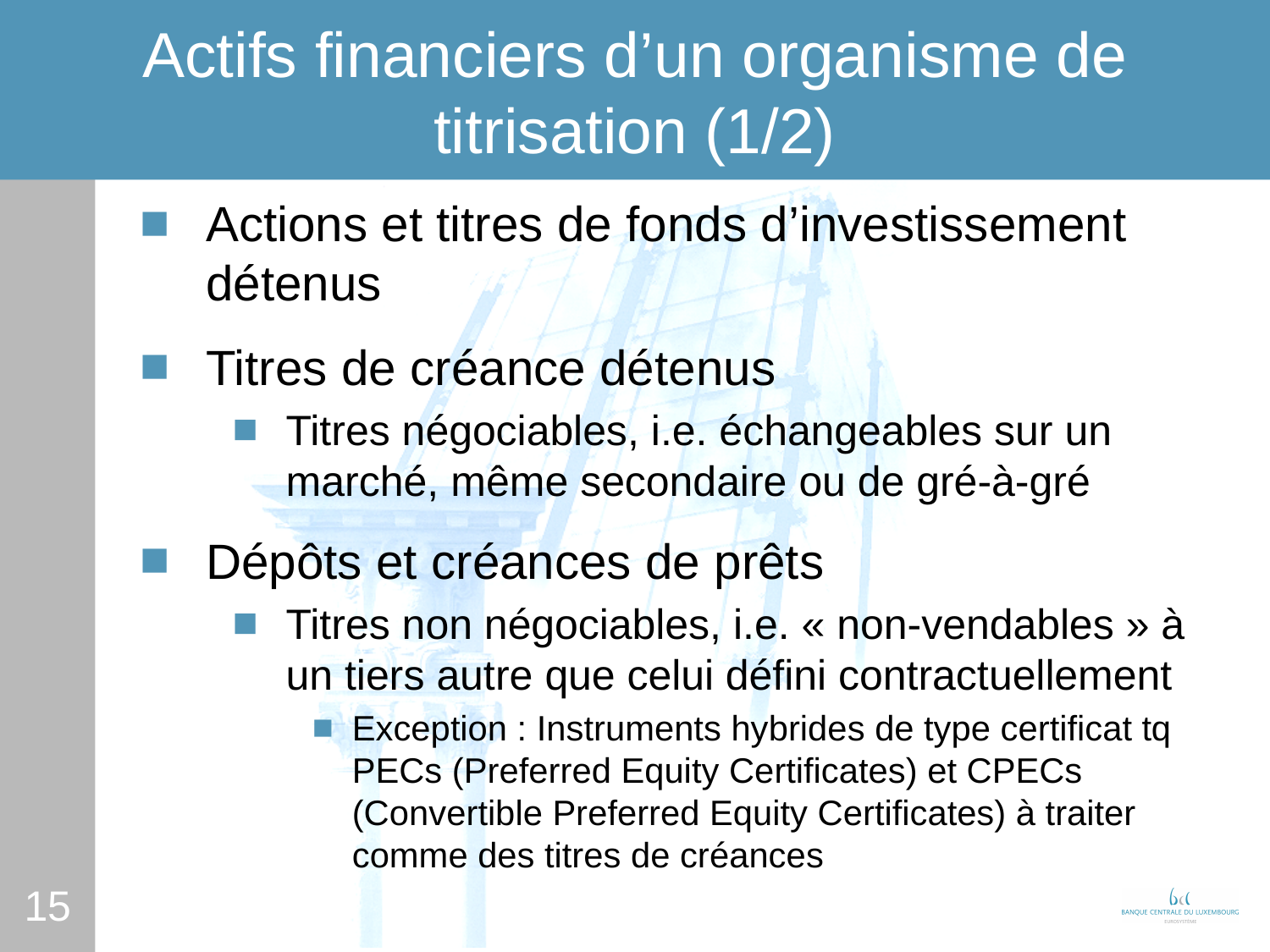

# Actifs financiers d’un organisme de titrisation (1/2)
Actions et titres de fonds d’investissement détenus
Titres de créance détenus
Titres négociables, i.e. échangeables sur un marché, même secondaire ou de gré-à-gré
Dépôts et créances de prêts
Titres non négociables, i.e. « non-vendables » à un tiers autre que celui défini contractuellement
Exception : Instruments hybrides de type certificat tq PECs (Preferred Equity Certificates) et CPECs (Convertible Preferred Equity Certificates) à traiter comme des titres de créances
15